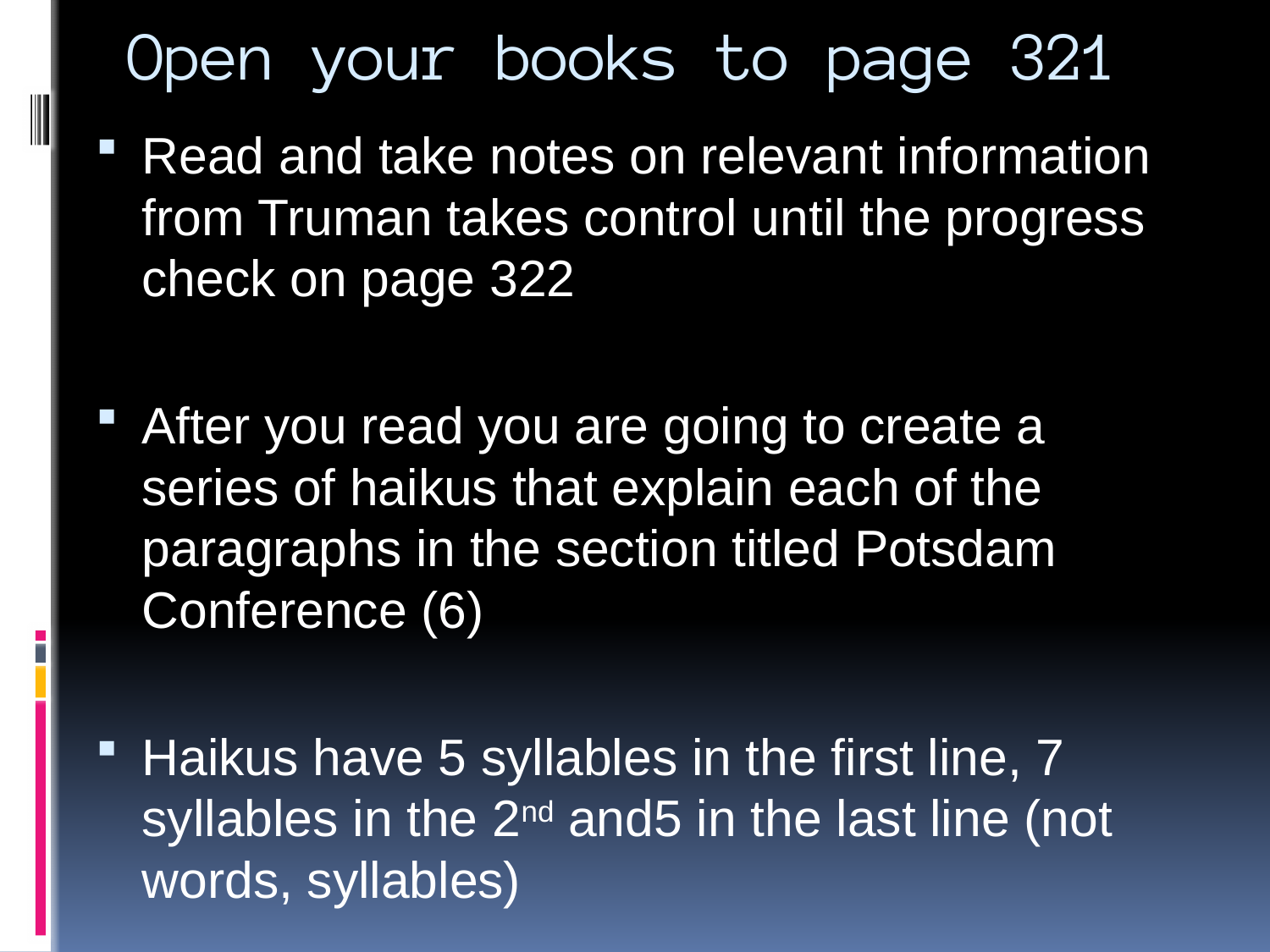

# Open your books to page 321
Read and take notes on relevant information from Truman takes control until the progress check on page 322

After you read you are going to create a series of haikus that explain each of the paragraphs in the section titled Potsdam Conference (6)

Haikus have 5 syllables in the first line, 7 syllables in the 2nd and5 in the last line (not words, syllables)